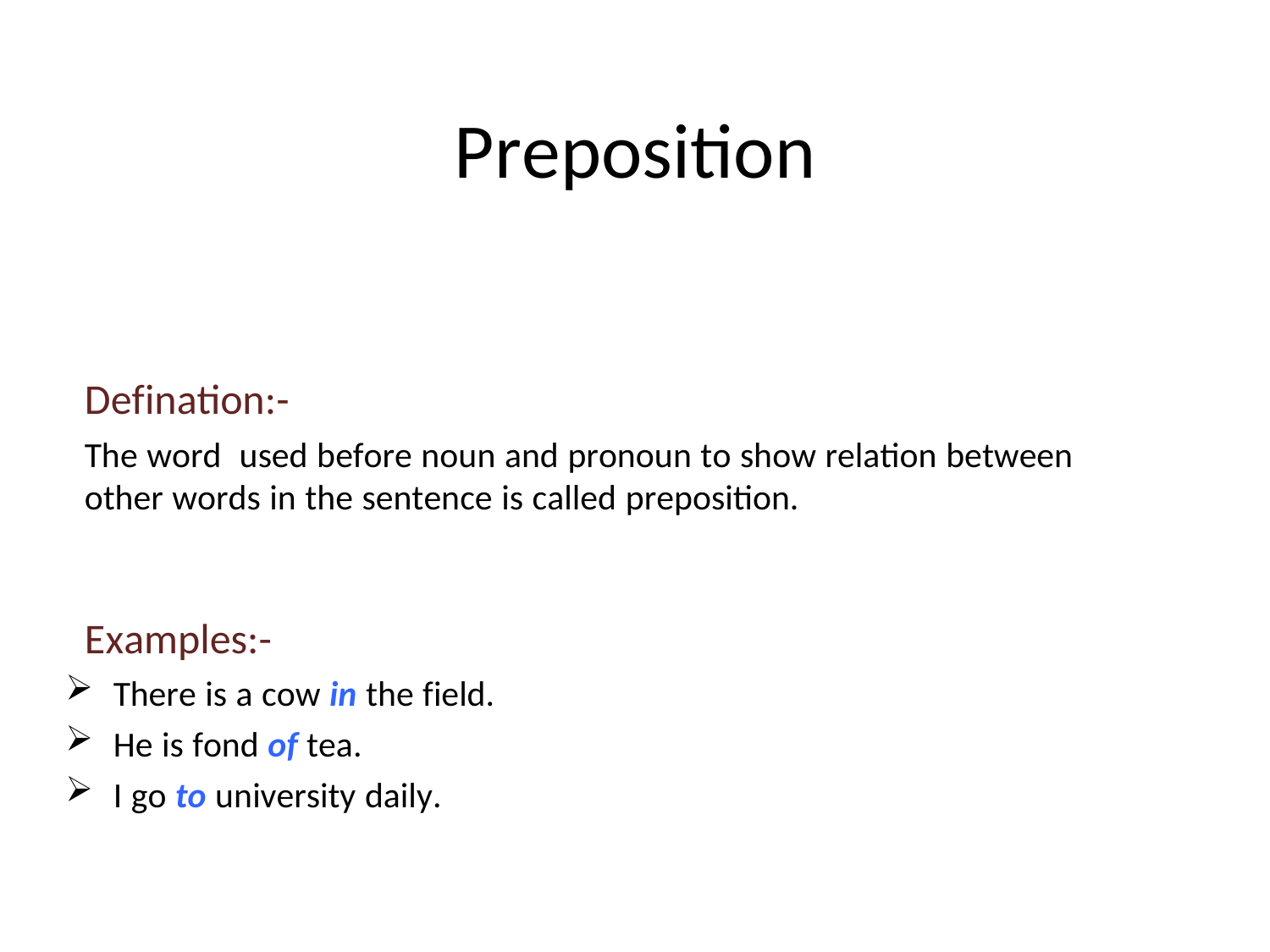

# Preposition
Defination:-
The word  used before noun and pronoun to show relation between other words in the sentence is called preposition.

Examples:-
There is a cow in the field.
He is fond of tea.
I go to university daily.